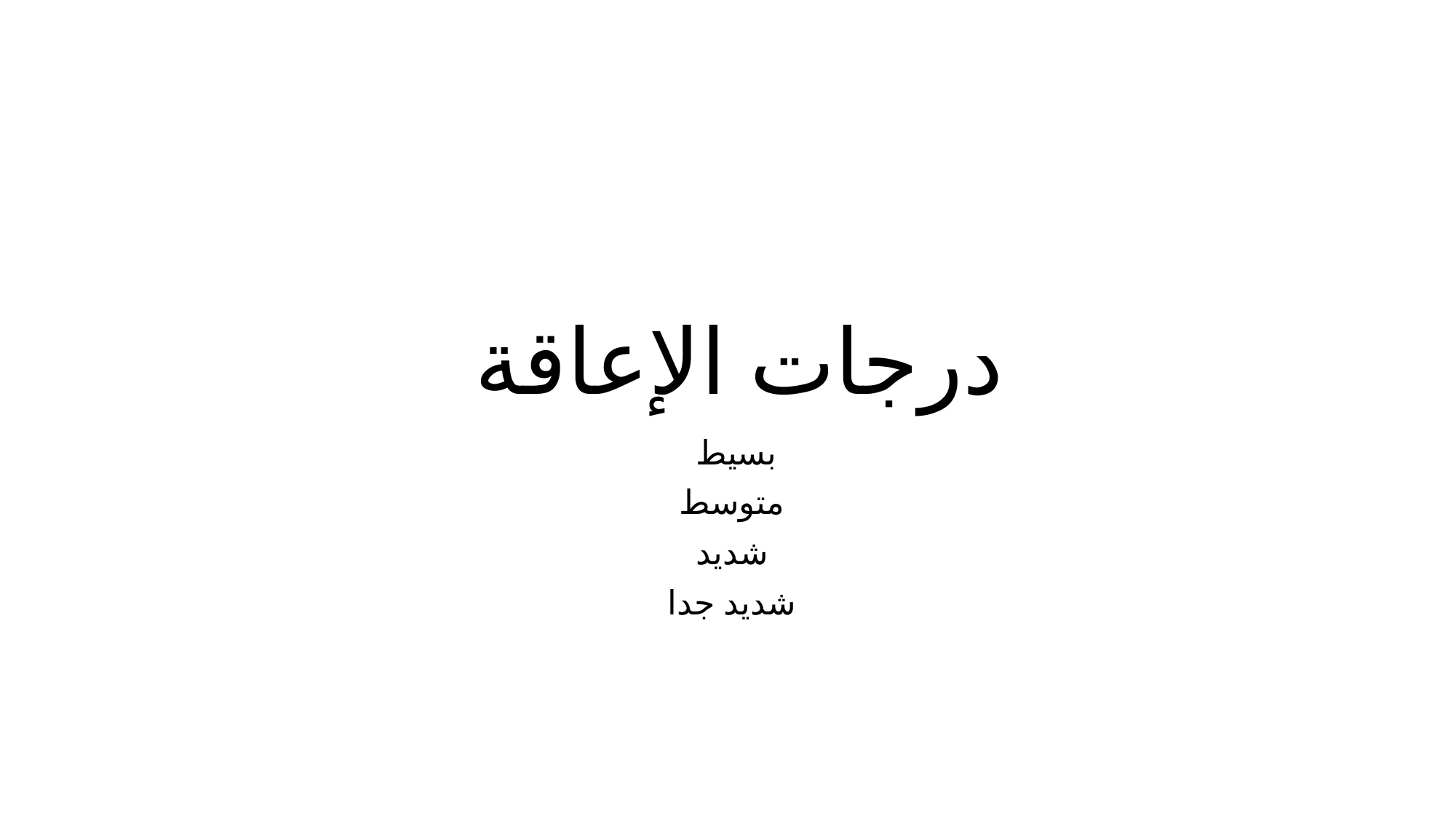

# درجات الإعاقة
بسيط
متوسط
شديد
شديد جدا